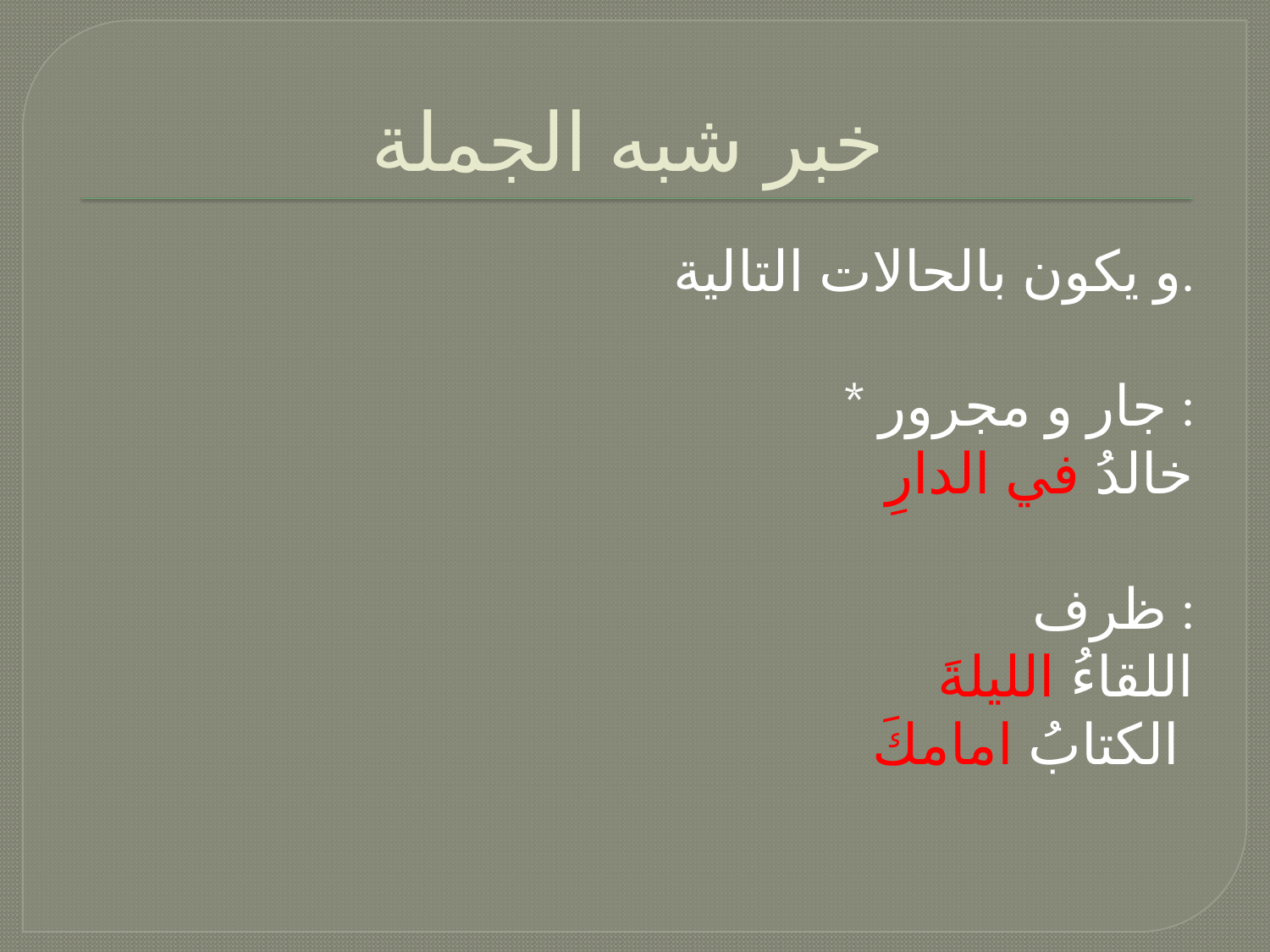

# خبر شبه الجملة
و يكون بالحالات التالية.

* جار و مجرور :
خالدُ في الدارِ

ظرف :
اللقاءُ الليلةَ
الكتابُ امامكَ